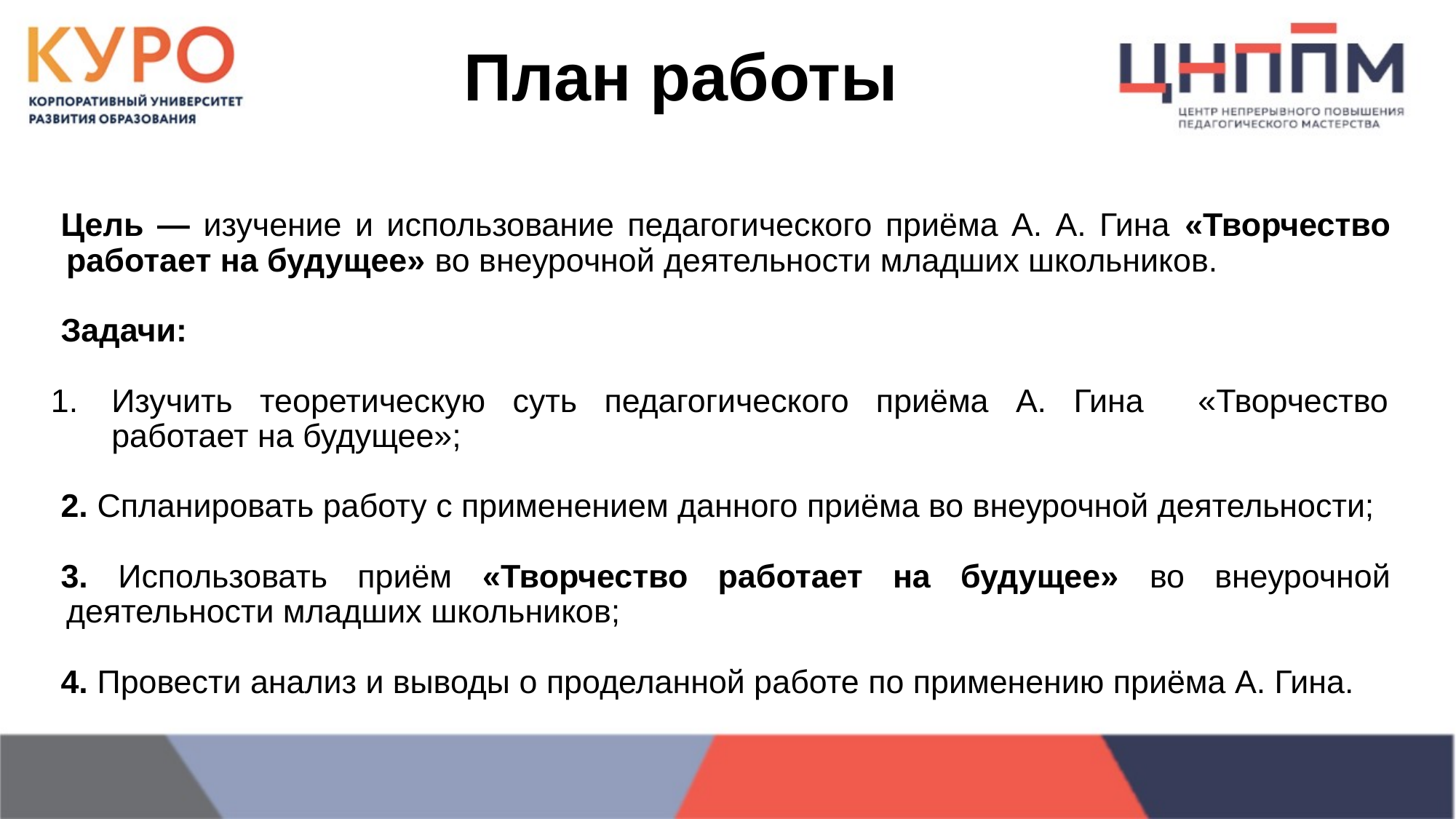

# План работы
Цель — изучение и использование педагогического приёма А. А. Гина «Творчество работает на будущее» во внеурочной деятельности младших школьников.

Задачи:

Изучить теоретическую суть педагогического приёма А. Гина  «Творчество работает на будущее»;

2. Спланировать работу с применением данного приёма во внеурочной деятельности;

3. Использовать приём «Творчество работает на будущее» во внеурочной деятельности младших школьников;

4. Провести анализ и выводы о проделанной работе по применению приёма А. Гина.